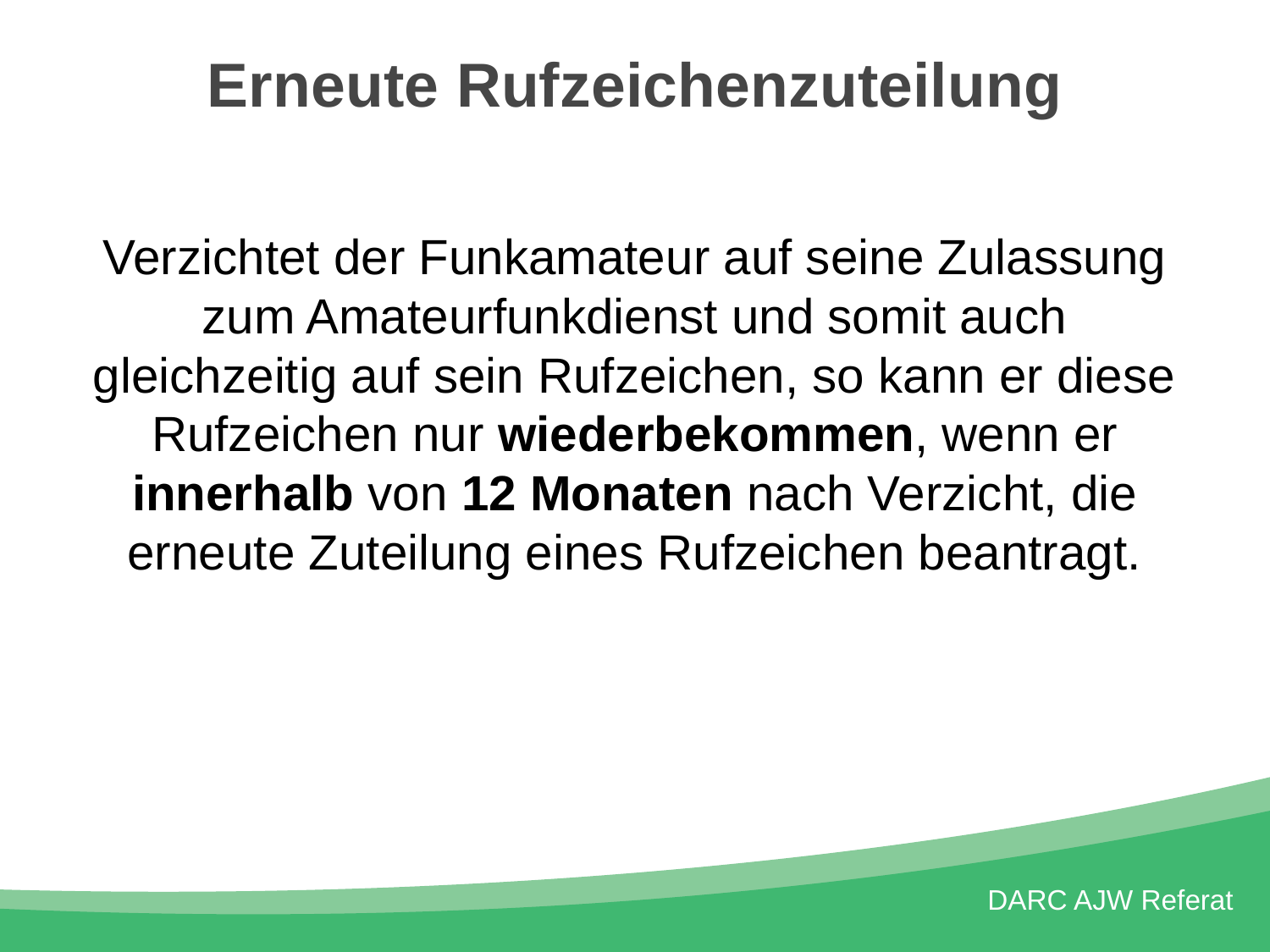

# Erneute Rufzeichenzuteilung

Verzichtet der Funkamateur auf seine Zulassung zum Amateurfunkdienst und somit auch gleichzeitig auf sein Rufzeichen, so kann er diese Rufzeichen nur wiederbekommen, wenn er innerhalb von 12 Monaten nach Verzicht, die erneute Zuteilung eines Rufzeichen beantragt.